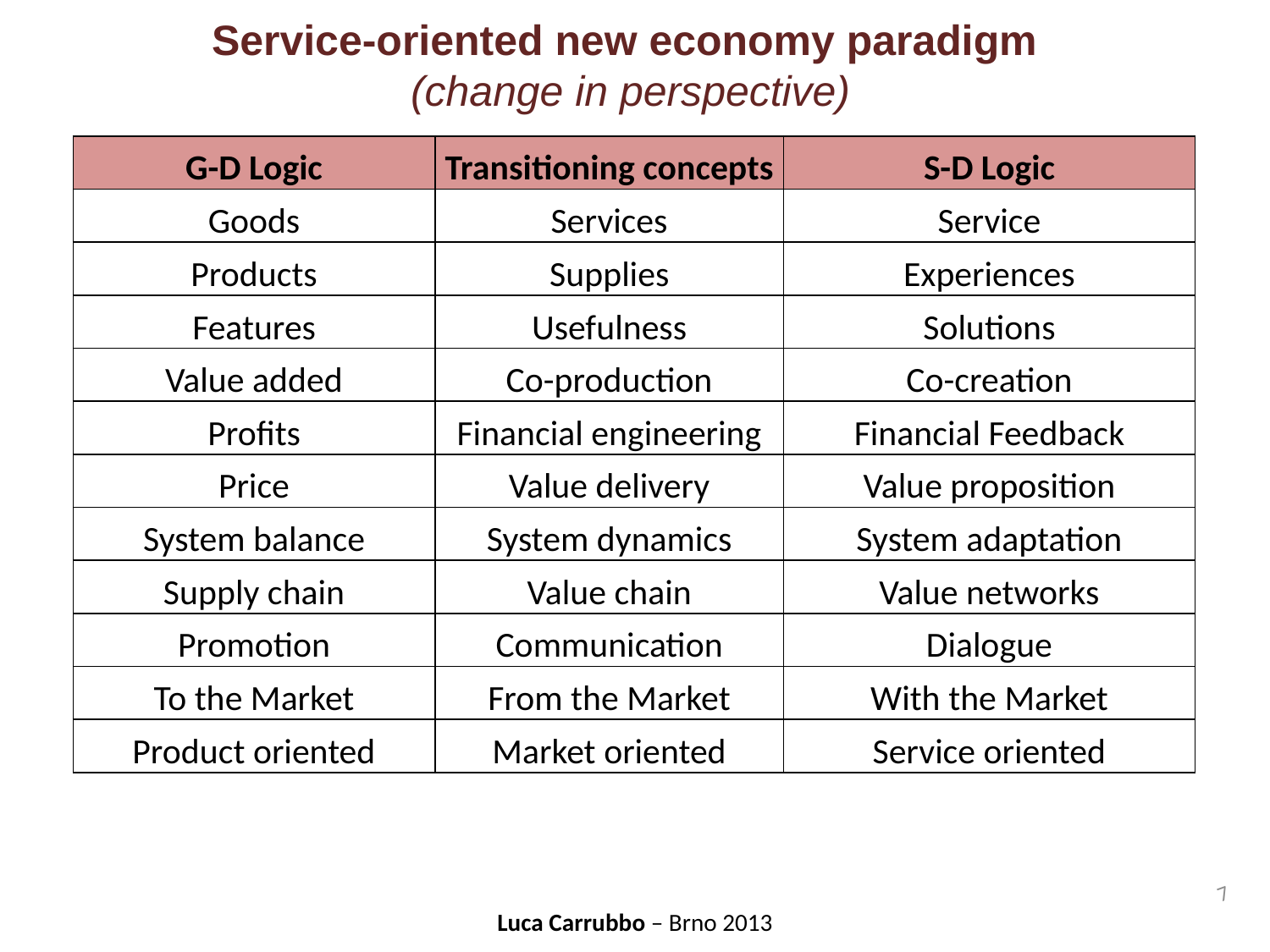

Service-oriented new economy paradigm
(change in perspective)
| G-D Logic | Transitioning concepts | S-D Logic |
| --- | --- | --- |
| Goods | Services | Service |
| Products | Supplies | Experiences |
| Features | Usefulness | Solutions |
| Value added | Co-production | Co-creation |
| Profits | Financial engineering | Financial Feedback |
| Price | Value delivery | Value proposition |
| System balance | System dynamics | System adaptation |
| Supply chain | Value chain | Value networks |
| Promotion | Communication | Dialogue |
| To the Market | From the Market | With the Market |
| Product oriented | Market oriented | Service oriented |
7